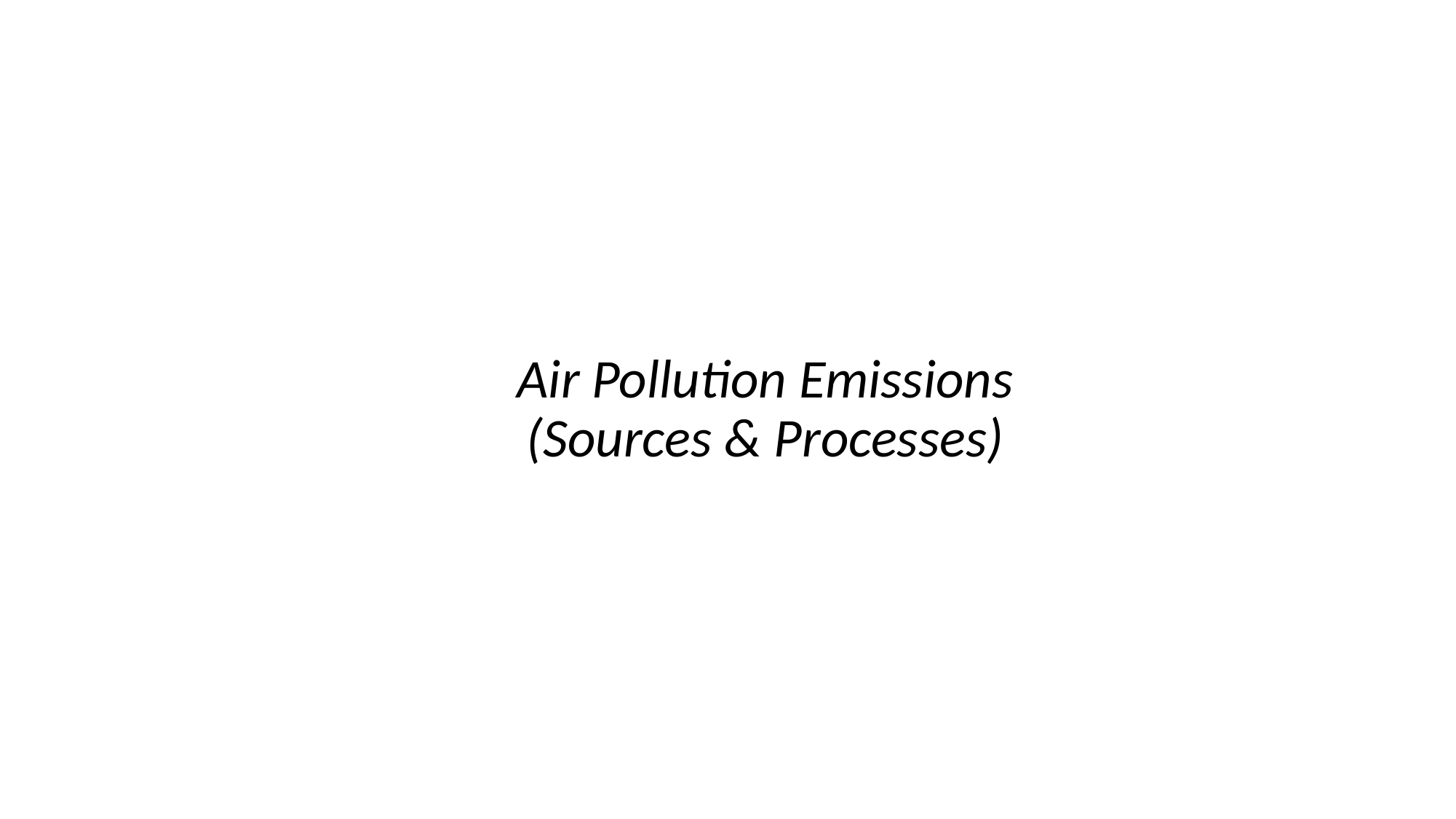

# Air Pollution Emissions (Sources & Processes)